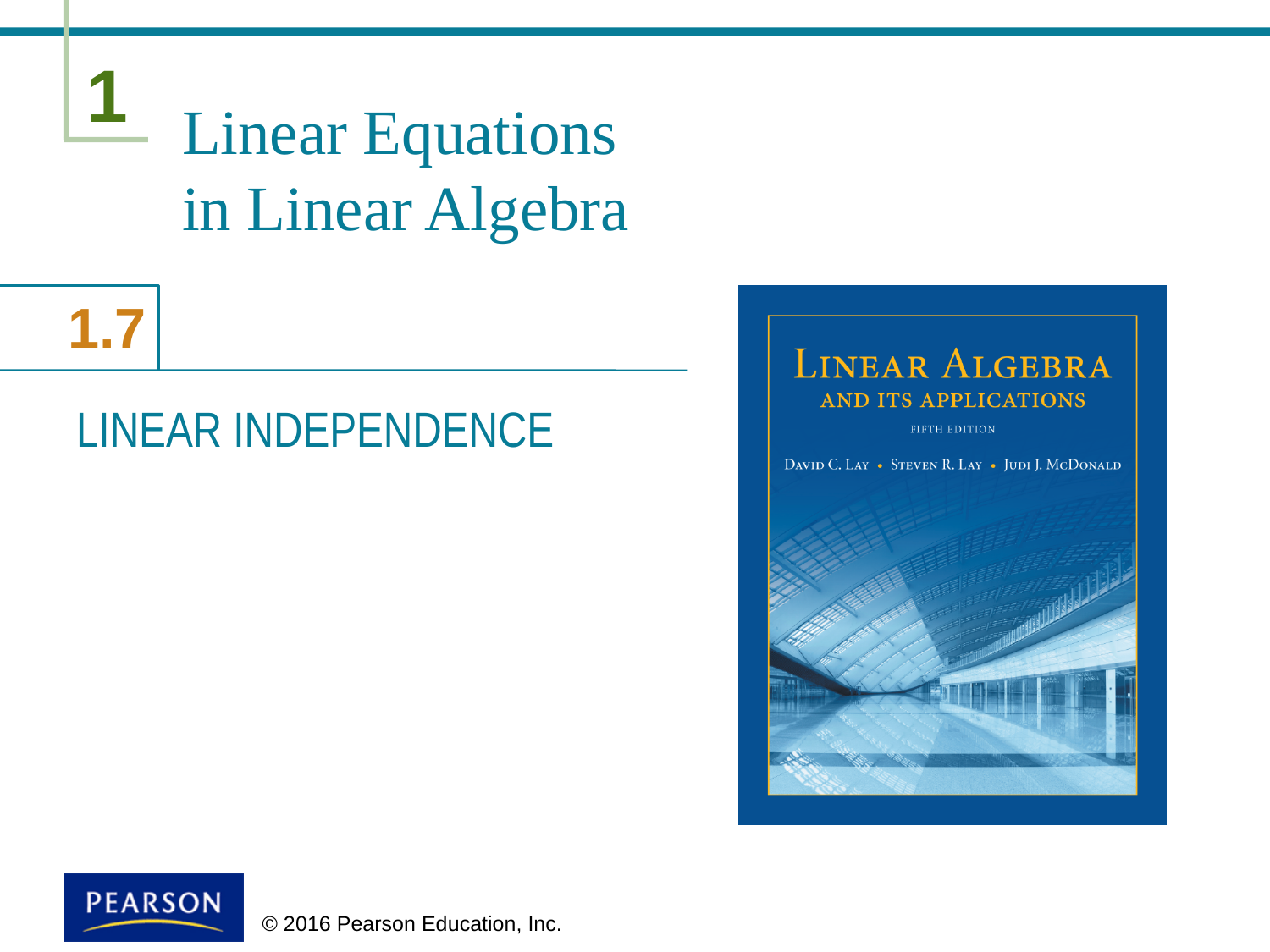

# Linear Equations in Linear Algebra
LINEAR INDEPENDENCE
 © 2016 Pearson Education, Inc.